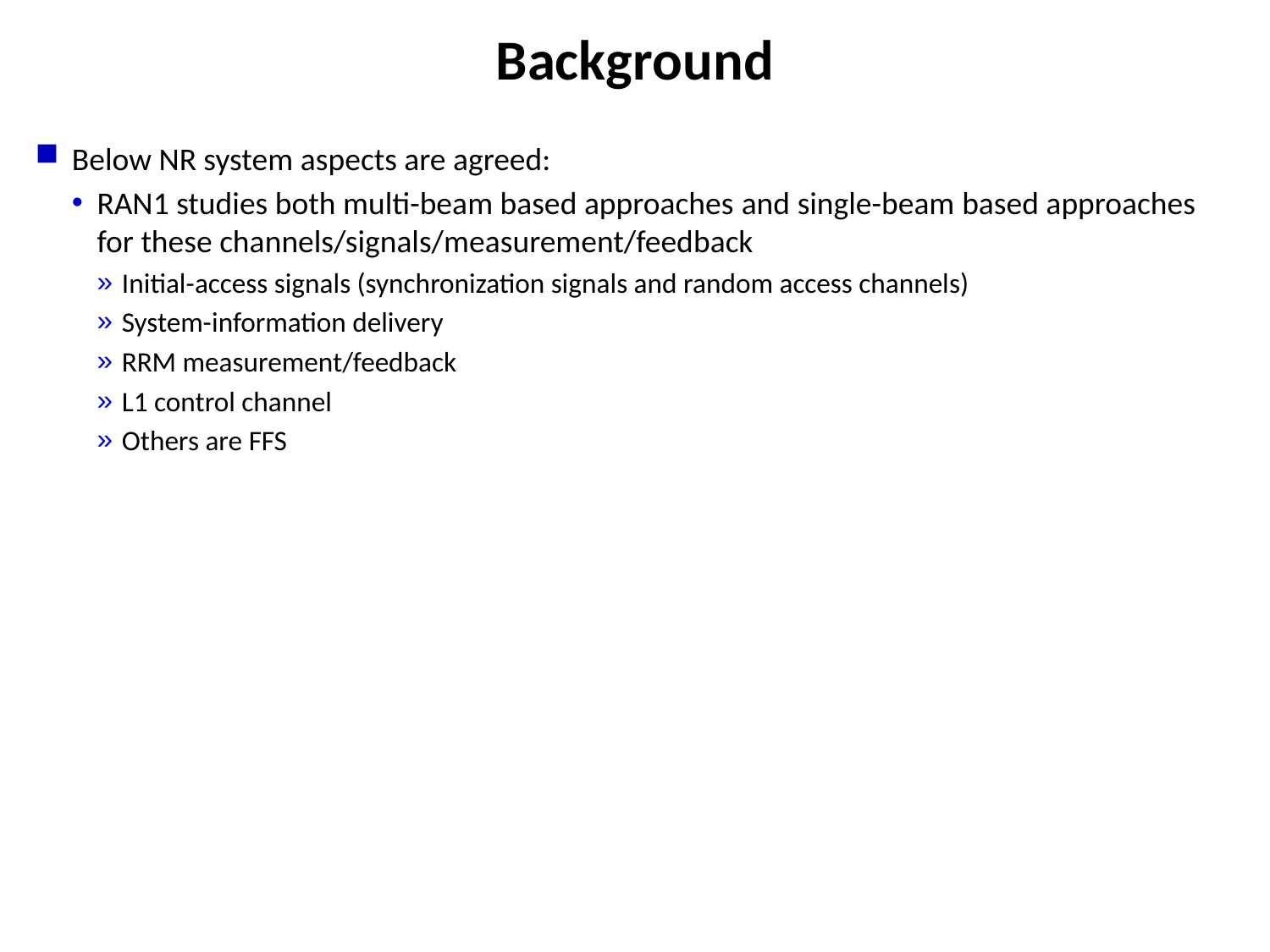

# Background
Below NR system aspects are agreed:
RAN1 studies both multi-beam based approaches and single-beam based approaches for these channels/signals/measurement/feedback
Initial-access signals (synchronization signals and random access channels)
System-information delivery
RRM measurement/feedback
L1 control channel
Others are FFS